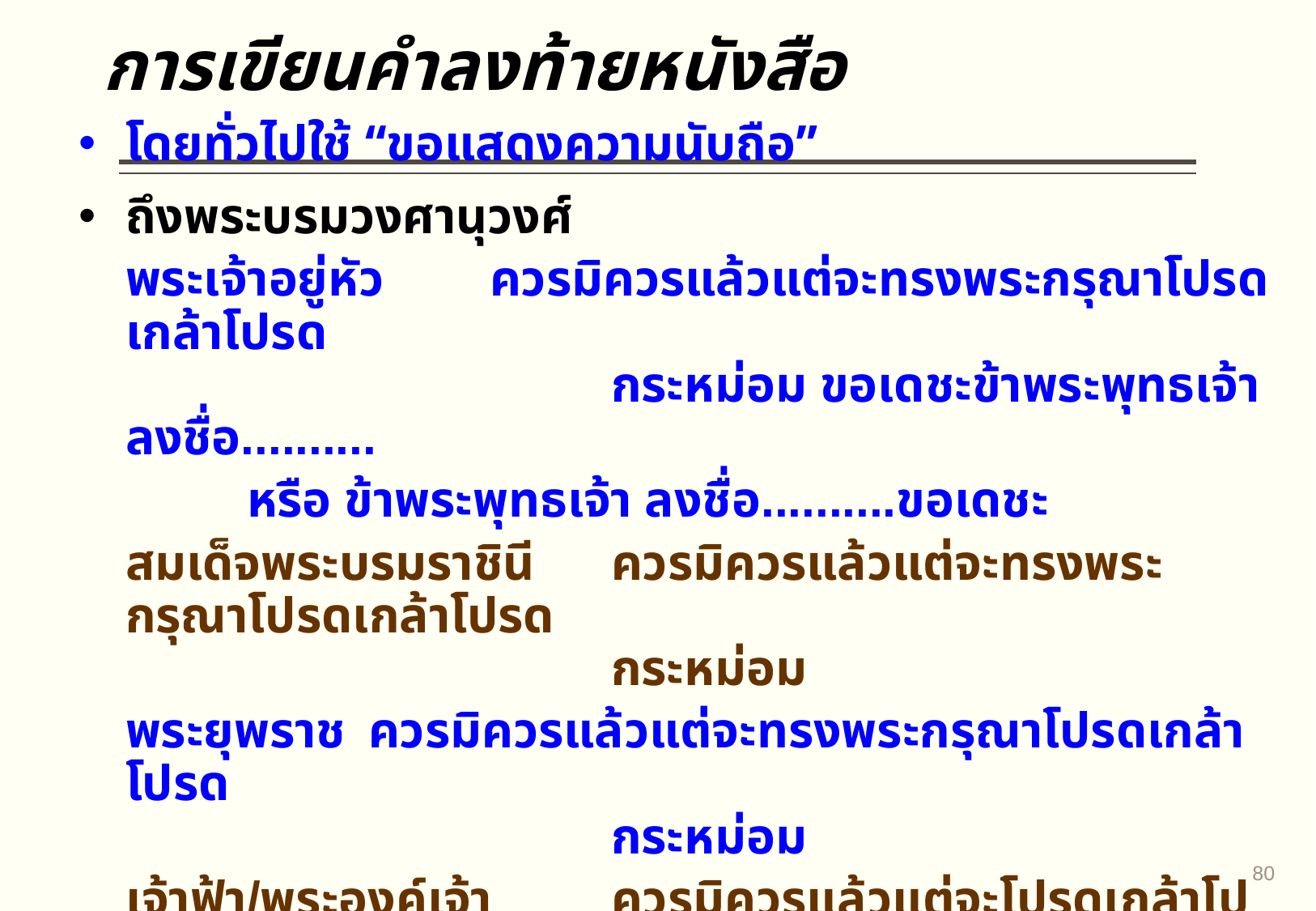

การเขียนคำลงท้ายหนังสือ
โดยทั่วไปใช้ “ขอแสดงความนับถือ”
ถึงพระบรมวงศานุวงศ์
	พระเจ้าอยู่หัว	ควรมิควรแล้วแต่จะทรงพระกรุณาโปรดเกล้าโปรด
                               	กระหม่อม ขอเดชะข้าพระพุทธเจ้า ลงชื่อ..........
		หรือ ข้าพระพุทธเจ้า ลงชื่อ..........ขอเดชะ
	สมเด็จพระบรมราชินี   	ควรมิควรแล้วแต่จะทรงพระกรุณาโปรดเกล้าโปรด
                               	กระหม่อม
	พระยุพราช 	ควรมิควรแล้วแต่จะทรงพระกรุณาโปรดเกล้าโปรด
                               	กระหม่อม
	เจ้าฟ้า/พระองค์เจ้า	ควรมิควรแล้วแต่จะโปรดเกล้าโประกระหม่อม
	พระเจ้าวรวงศ์เธอ	ควรมิควรแล้วแต่จะโปรด
	หม่อมเจ้า	แล้วแต่จะโปรด

80